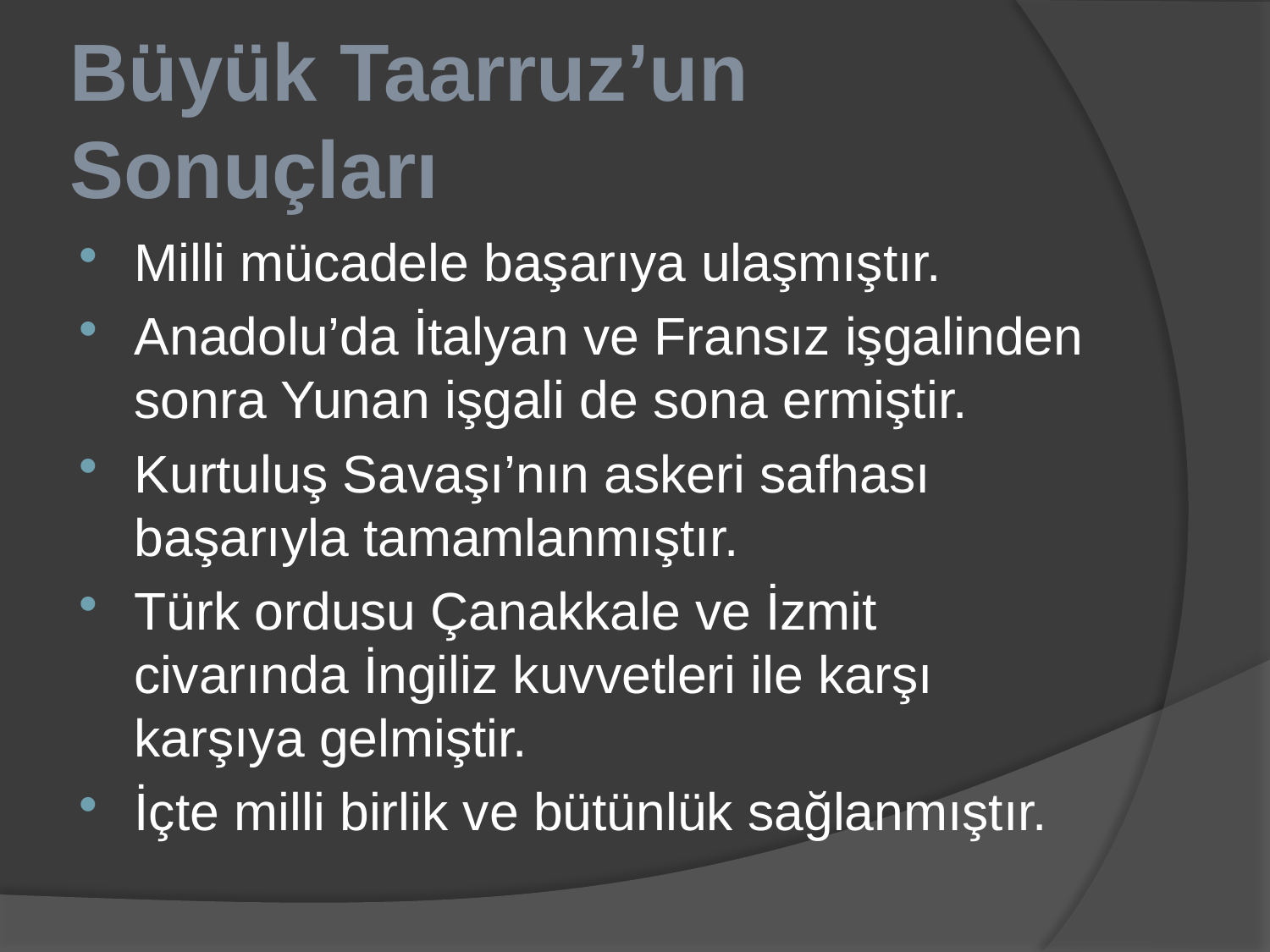

# Büyük Taarruz’un Sonuçları
Milli mücadele başarıya ulaşmıştır.
Anadolu’da İtalyan ve Fransız işgalinden sonra Yunan işgali de sona ermiştir.
Kurtuluş Savaşı’nın askeri safhası başarıyla tamamlanmıştır.
Türk ordusu Çanakkale ve İzmit civarında İngiliz kuvvetleri ile karşı karşıya gelmiştir.
İçte milli birlik ve bütünlük sağlanmıştır.